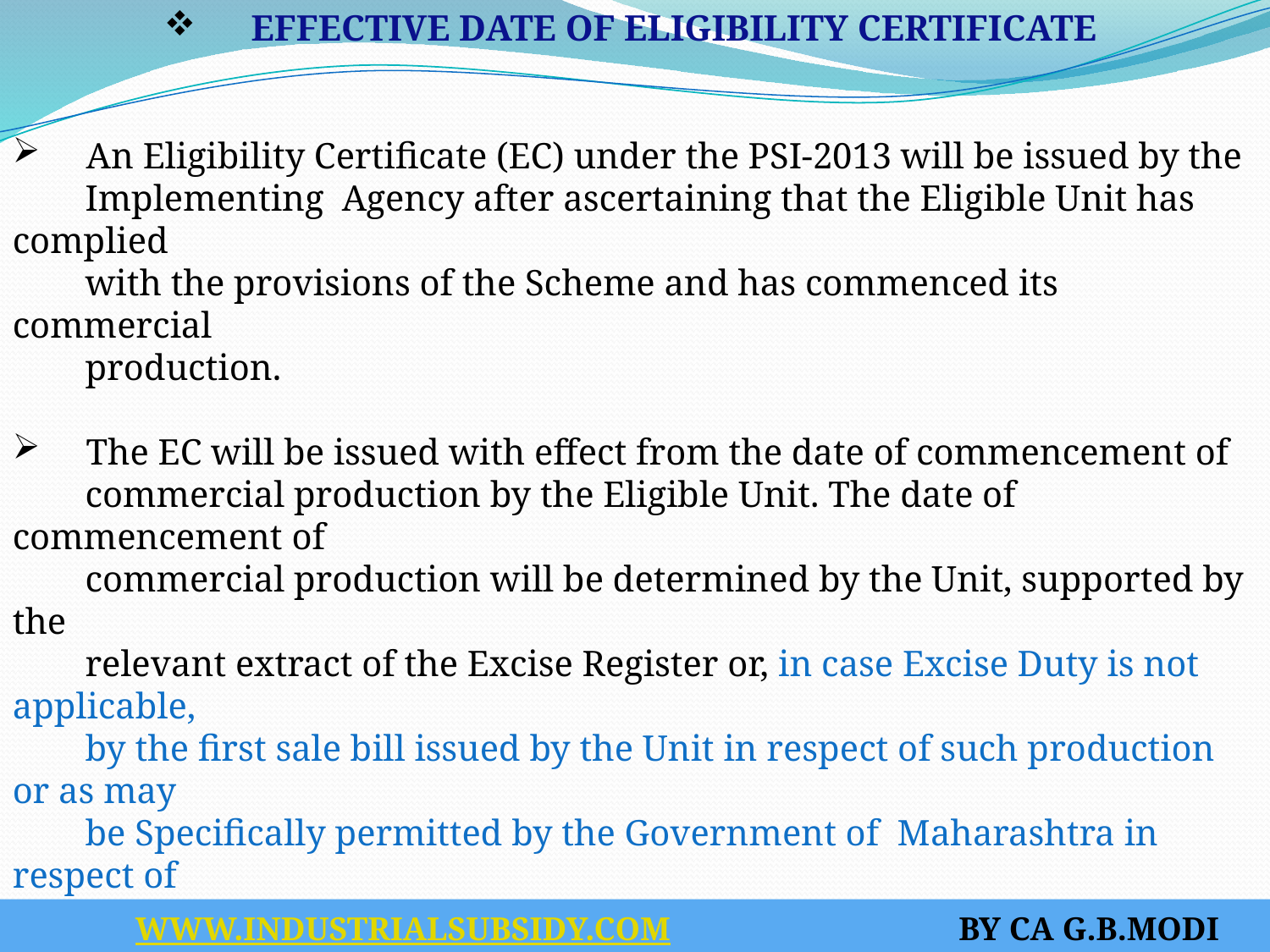

EFFECTIVE DATE OF ELIGIBILITY CERTIFICATE

     An Eligibility Certificate (EC) under the PSI-2013 will be issued by the
        Implementing  Agency after ascertaining that the Eligible Unit has complied
        with the provisions of the Scheme and has commenced its commercial
        production.

     The EC will be issued with effect from the date of commencement of
        commercial production by the Eligible Unit. The date of commencement of
        commercial production will be determined by the Unit, supported by the
        relevant extract of the Excise Register or, in case Excise Duty is not applicable,
        by the first sale bill issued by the Unit in respect of such production or as may
        be Specifically permitted by the Government of  Maharashtra in respect of
        Mega Projects. For the purpose of the EC, the date  of commencement of
        commercial production shall be deemed to be the first day of the month
       following the month in which such production has commenced.

    The Implementing Agency shall send a copy of the Eligibility Certificate to all
       the concerned agencies offering various incentives e.g. concerned Electrical
        Inspector, Sales Tax Officer.
 WWW.INDUSTRIALSUBSIDY.COM                                   BY CA G.B.MODI